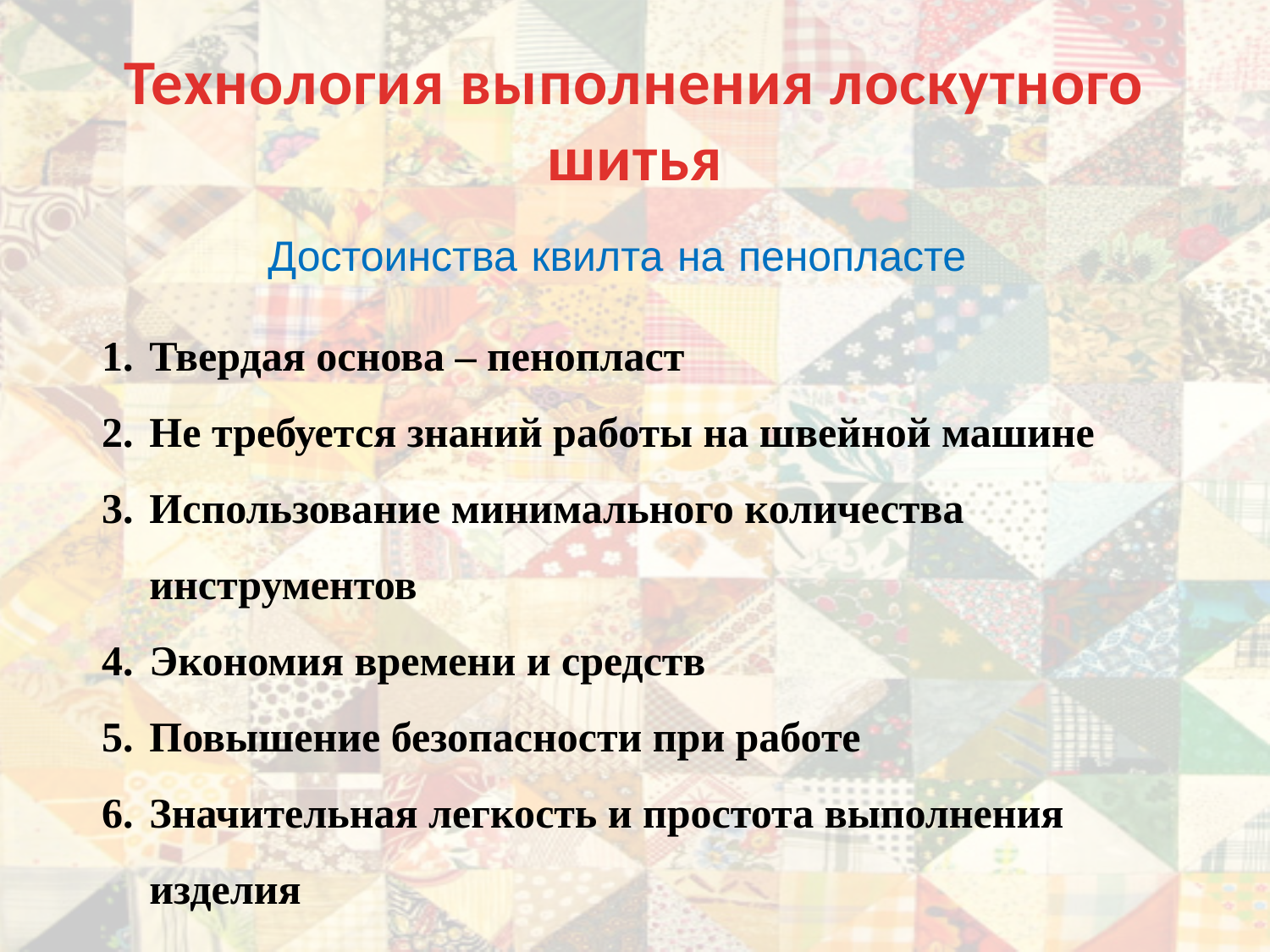

# Технология выполнения лоскутного шитья
Достоинства квилта на пенопласте
Твердая основа – пенопласт
Не требуется знаний работы на швейной машине
Использование минимального количества инструментов
Экономия времени и средств
Повышение безопасности при работе
Значительная легкость и простота выполнения изделия